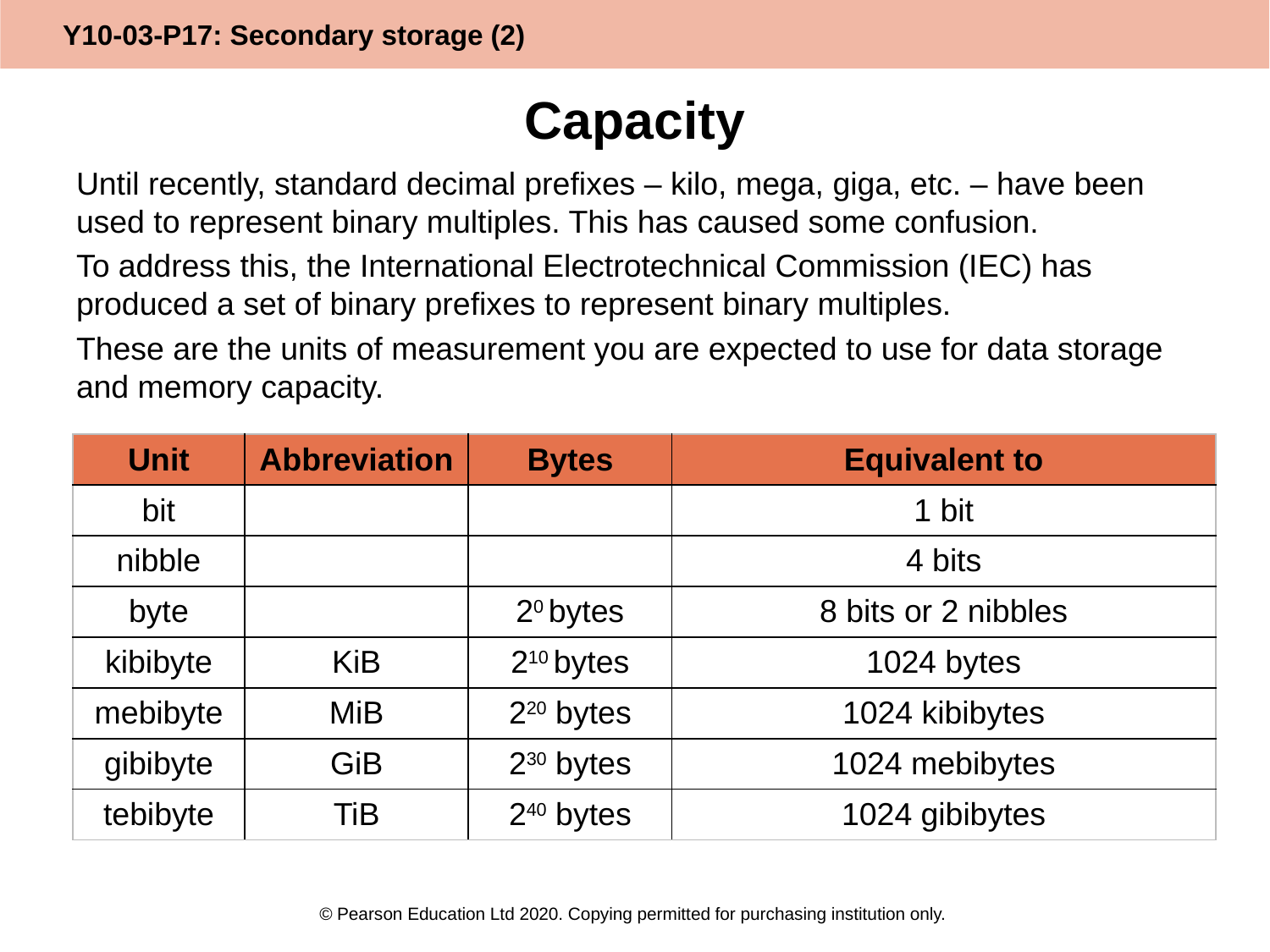

# Capacity
Until recently, standard decimal prefixes – kilo, mega, giga, etc. – have been used to represent binary multiples. This has caused some confusion.
To address this, the International Electrotechnical Commission (IEC) has produced a set of binary prefixes to represent binary multiples.
These are the units of measurement you are expected to use for data storage and memory capacity.

| Unit | Abbreviation | Bytes | Equivalent to |
| --- | --- | --- | --- |
| bit |  |  | 1 bit |
| nibble |  |  | 4 bits |
| byte |  | 20 bytes | 8 bits or 2 nibbles |
| kibibyte | KiB | 210 bytes | 1024 bytes |
| mebibyte | MiB | 220 bytes | 1024 kibibytes |
| gibibyte | GiB | 230 bytes | 1024 mebibytes |
| tebibyte | TiB | 240 bytes | 1024 gibibytes |
© Pearson Education Ltd 2020. Copying permitted for purchasing institution only.